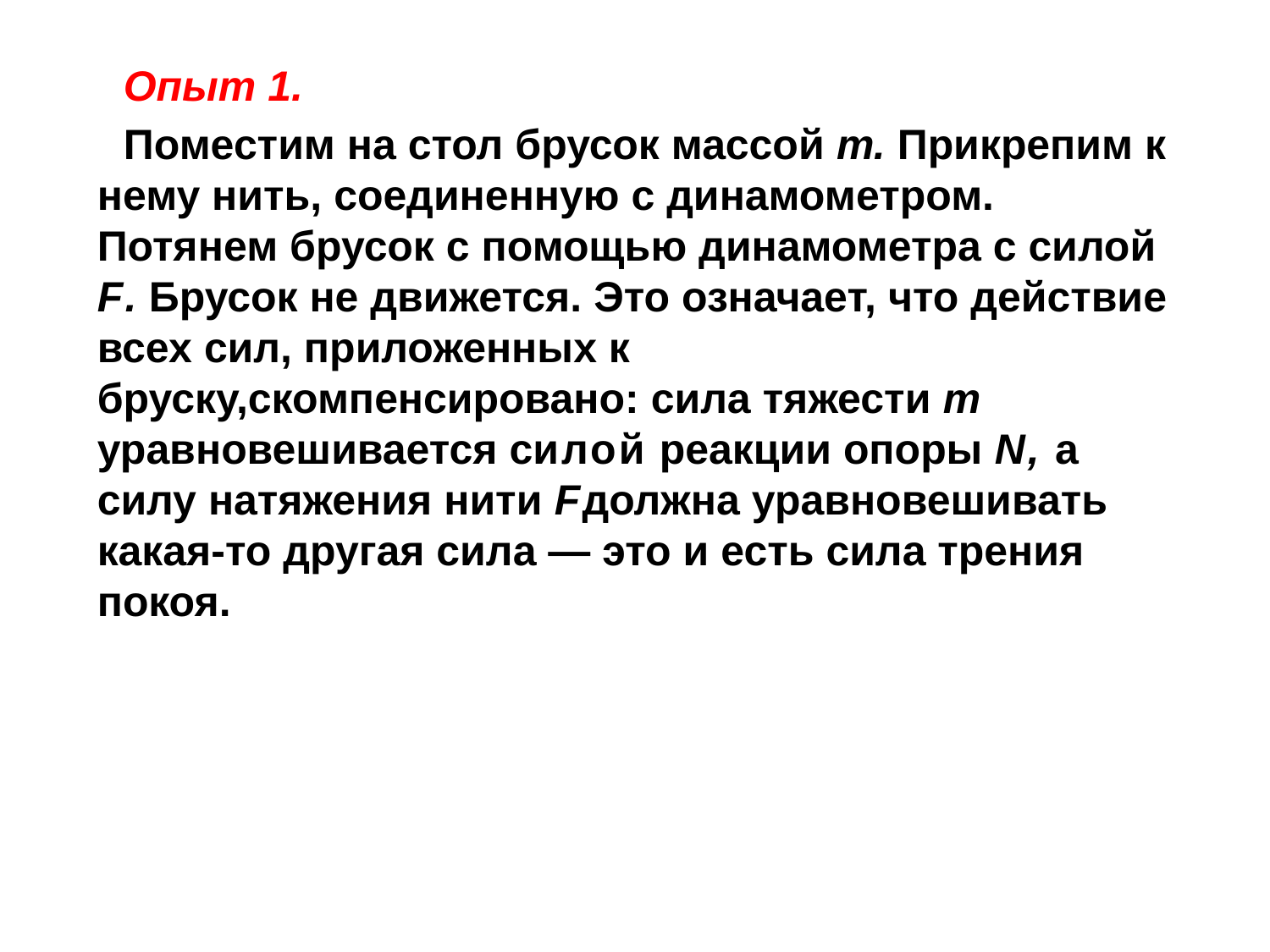

Опыт 1.
Поместим на стол брусок массой т. Прикрепим к нему нить, соединенную с динамометром. Потянем брусок с помощью динамометра с силой F. Брусок не движется. Это означает, что действие всех сил, приложенных к бруску,скомпенсировано: сила тяжести m уравновешивается силой реакции опоры N, а силу натяжения нити Fдолжна уравновешивать какая-то другая сила — это и есть сила трения покоя.